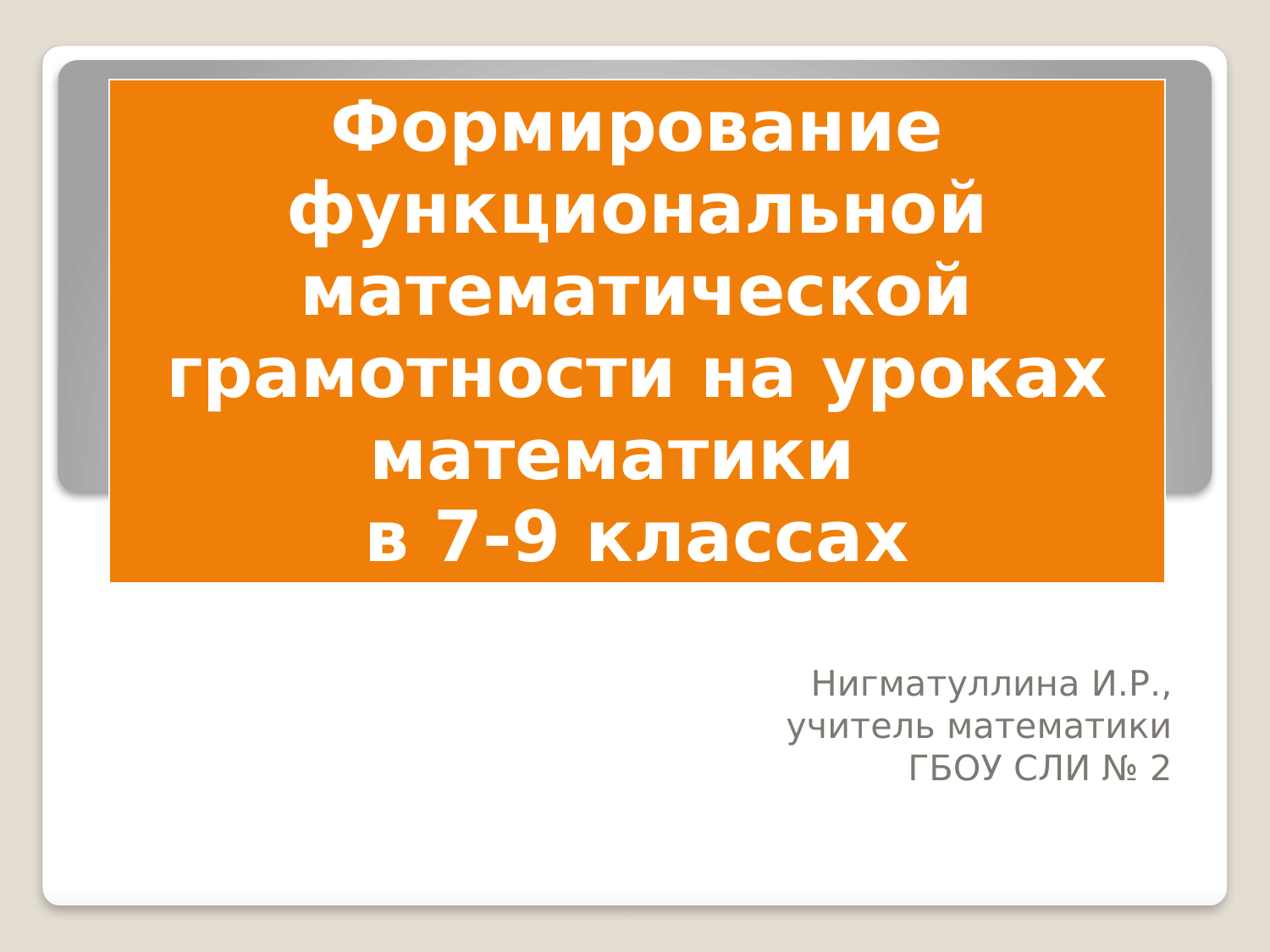

| Формирование функциональной математической грамотности на уроках математики в 7-9 классах |
| --- |
#

Нигматуллина И.Р.,
учитель математики
ГБОУ СЛИ № 2